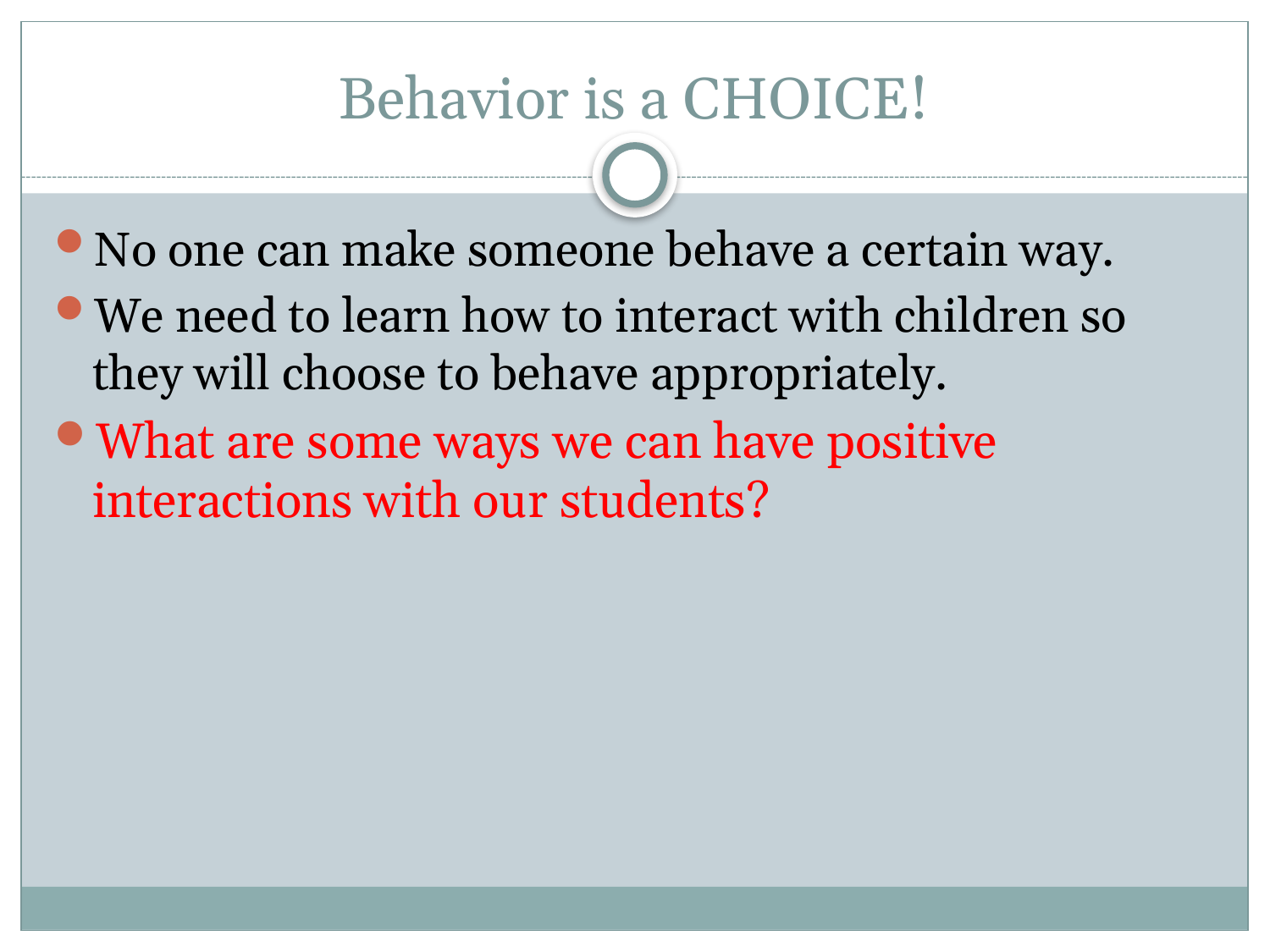

# Behavior is a CHOICE!
No one can make someone behave a certain way.
We need to learn how to interact with children so they will choose to behave appropriately.
What are some ways we can have positive interactions with our students?